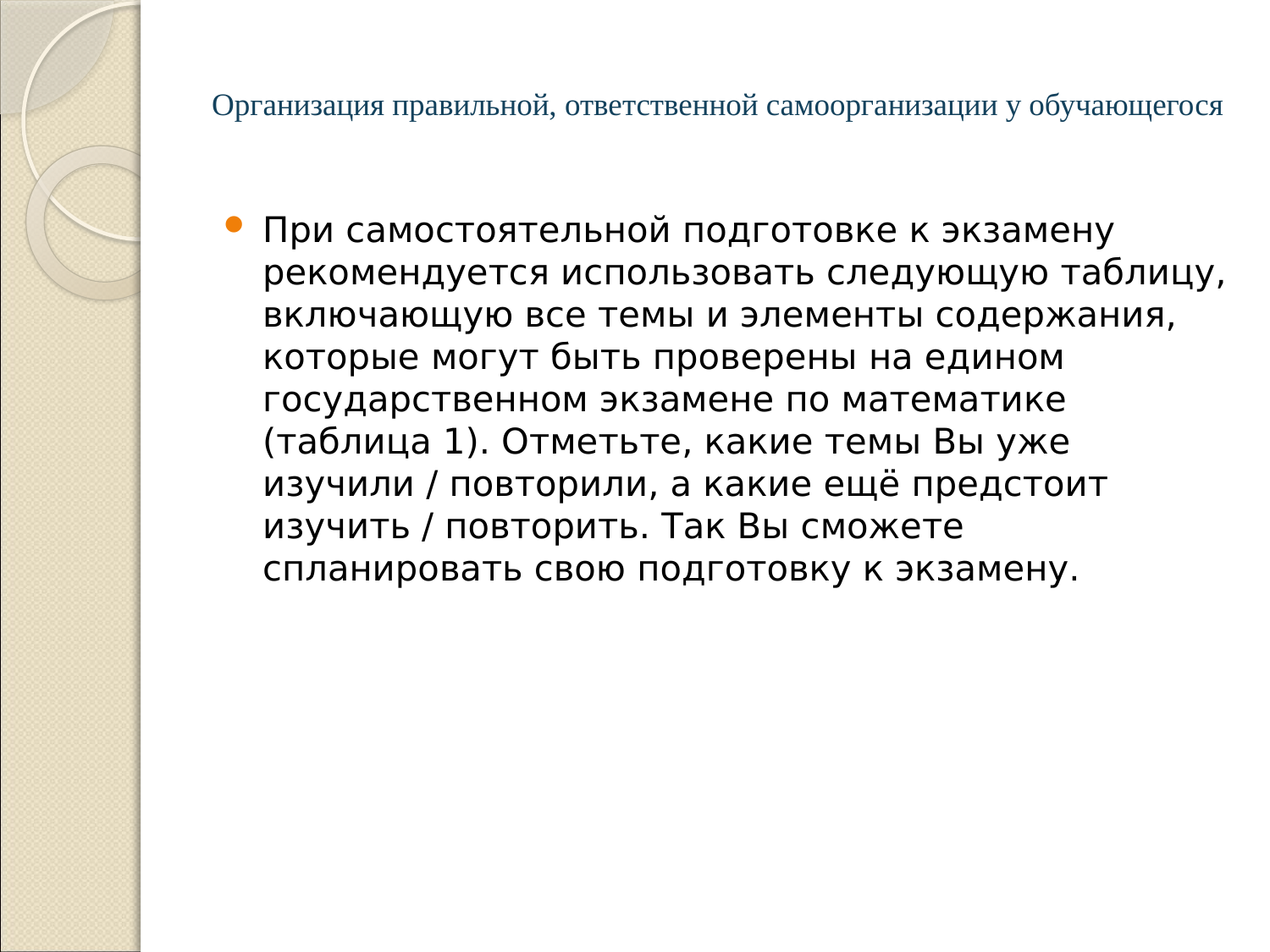

# Организация правильной, ответственной самоорганизации у обучающегося
При самостоятельной подготовке к экзамену рекомендуется использовать следующую таблицу, включающую все темы и элементы содержания, которые могут быть проверены на едином государственном экзамене по математике (таблица 1). Отметьте, какие темы Вы уже изучили / повторили, а какие ещё предстоит изучить / повторить. Так Вы сможете спланировать свою подготовку к экзамену.